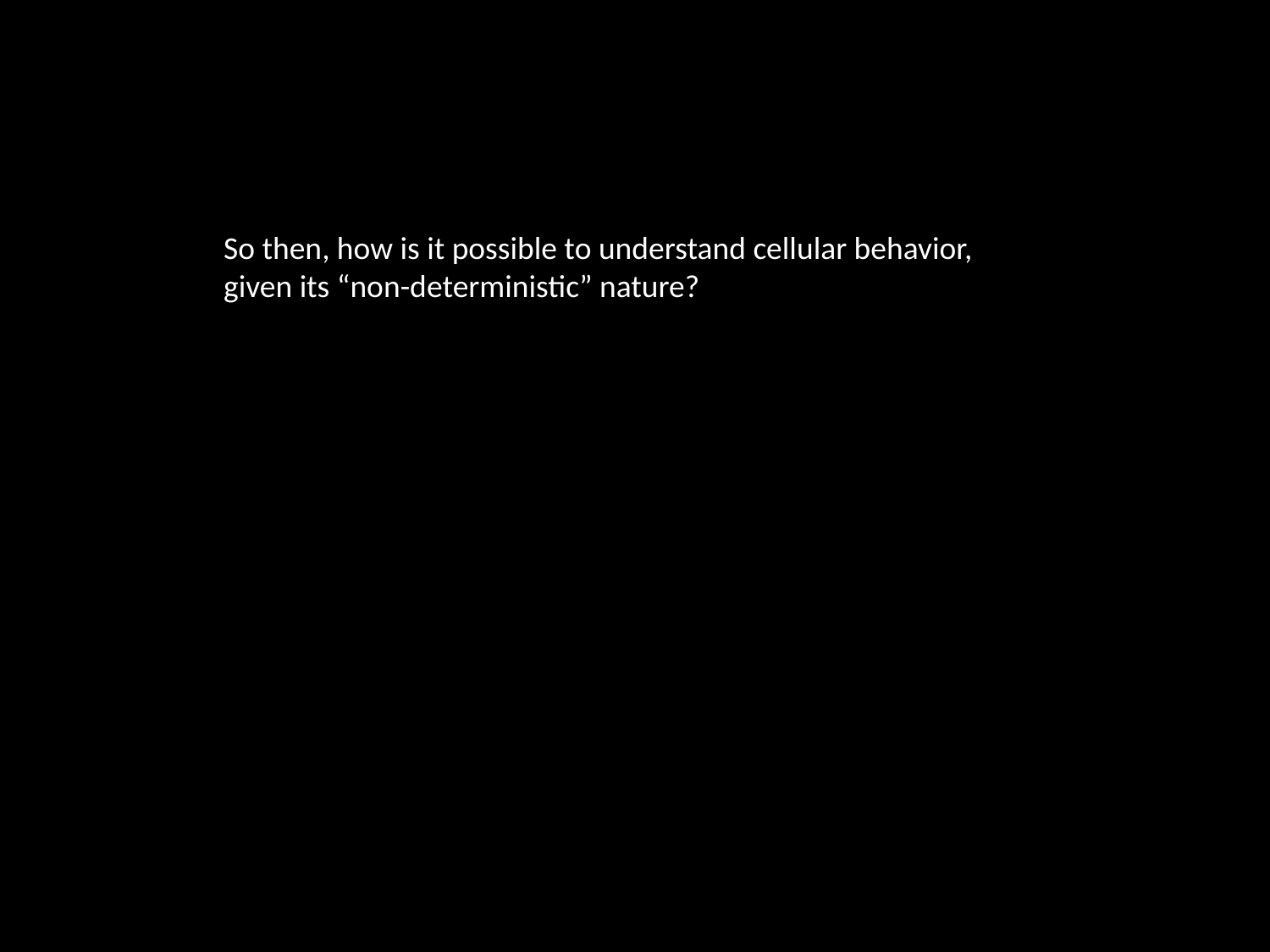

So then, how is it possible to understand cellular behavior, given its “non-deterministic” nature?